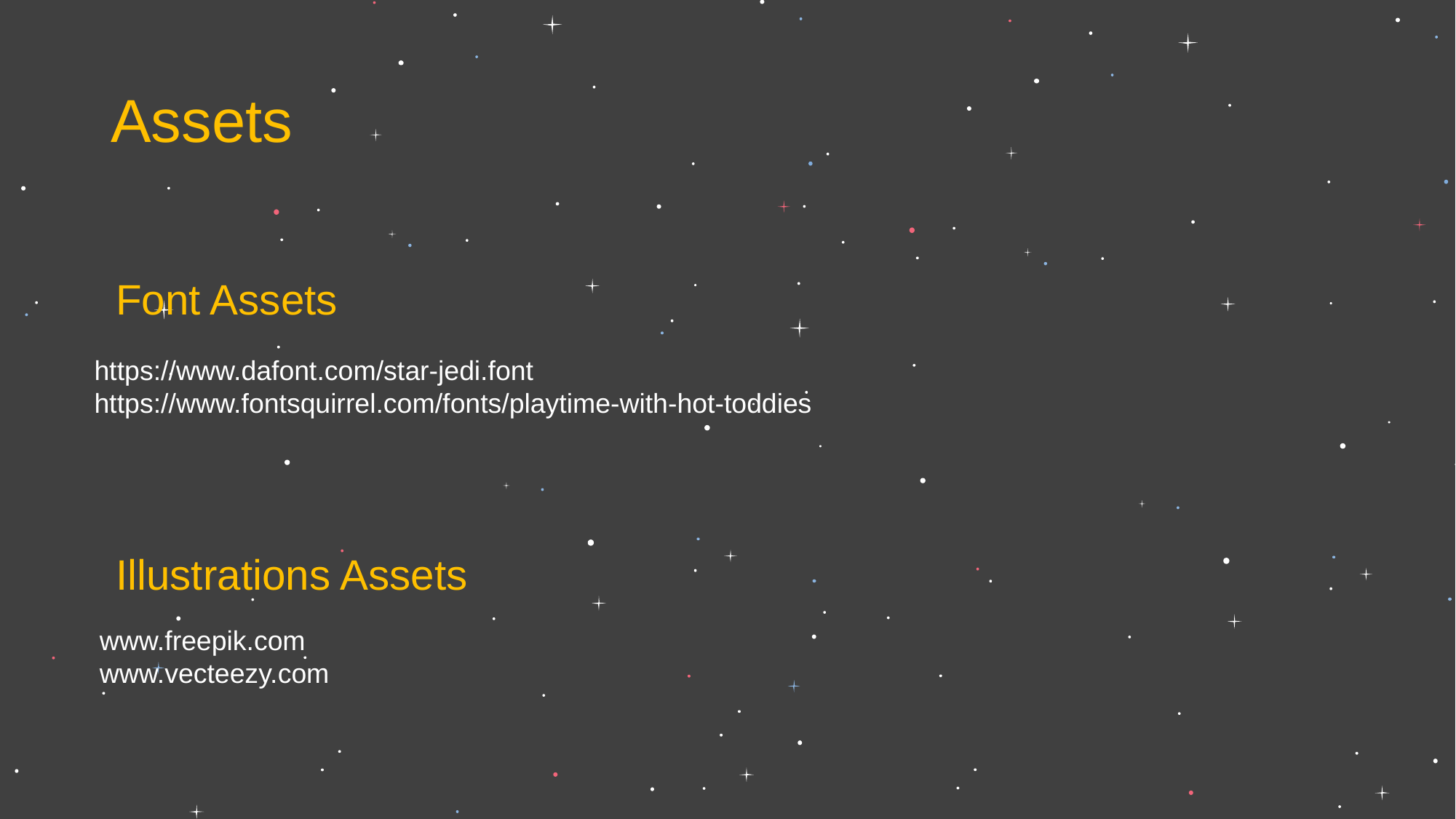

# Assets
Font Assets
https://www.dafont.com/star-jedi.font
https://www.fontsquirrel.com/fonts/playtime-with-hot-toddies
Illustrations Assets
www.freepik.com
www.vecteezy.com